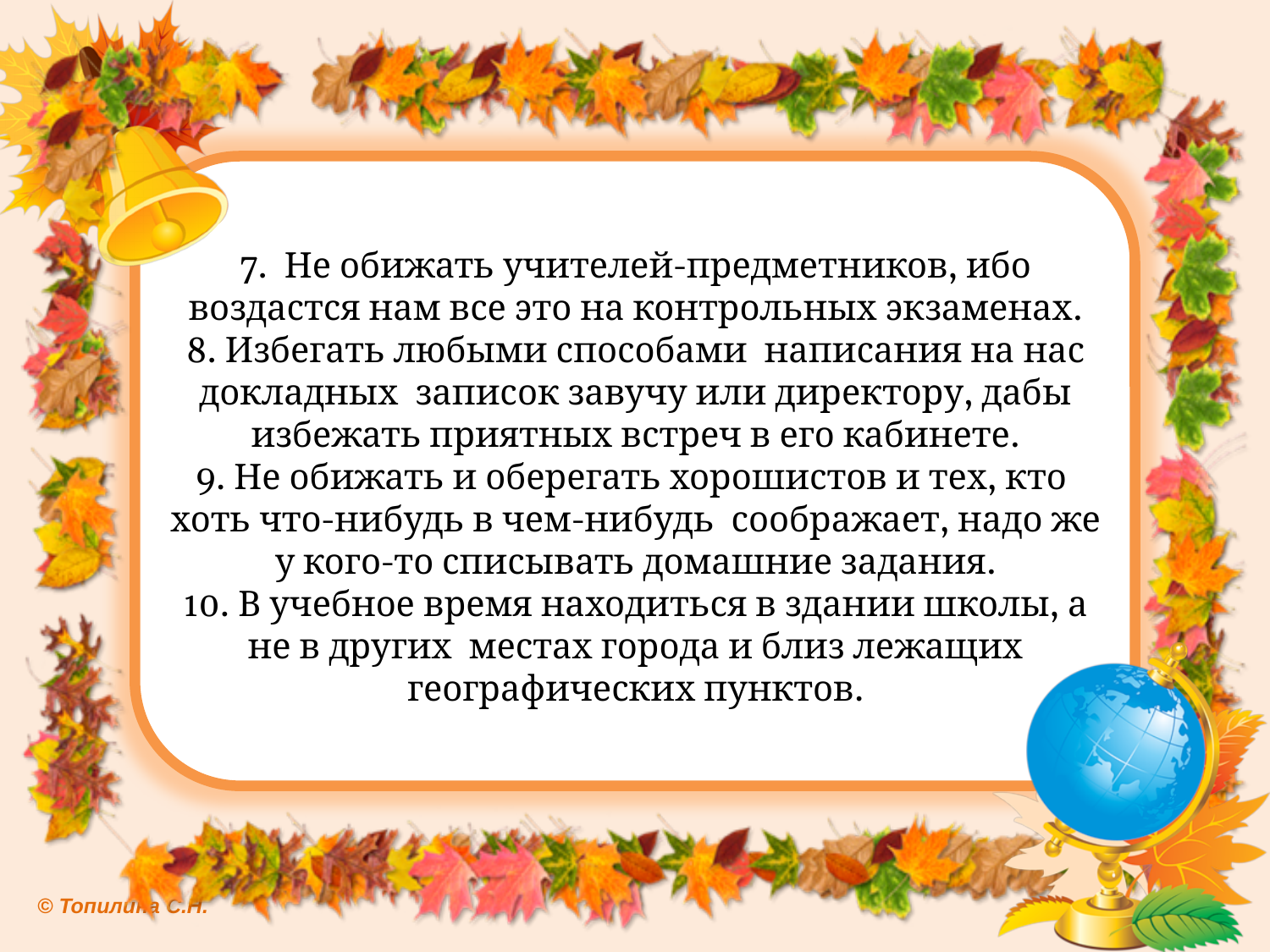

7.  Не обижать учителей-предметников, ибо воздастся нам все это на контрольных экзаменах.
8. Избегать любыми способами  написания на нас докладных  записок завучу или директору, дабы избежать приятных встреч в его кабинете.
9. Не обижать и оберегать хорошистов и тех, кто  хоть что-нибудь в чем-нибудь  соображает, надо же у кого-то списывать домашние задания.
10. В учебное время находиться в здании школы, а не в других  местах города и близ лежащих географических пунктов.